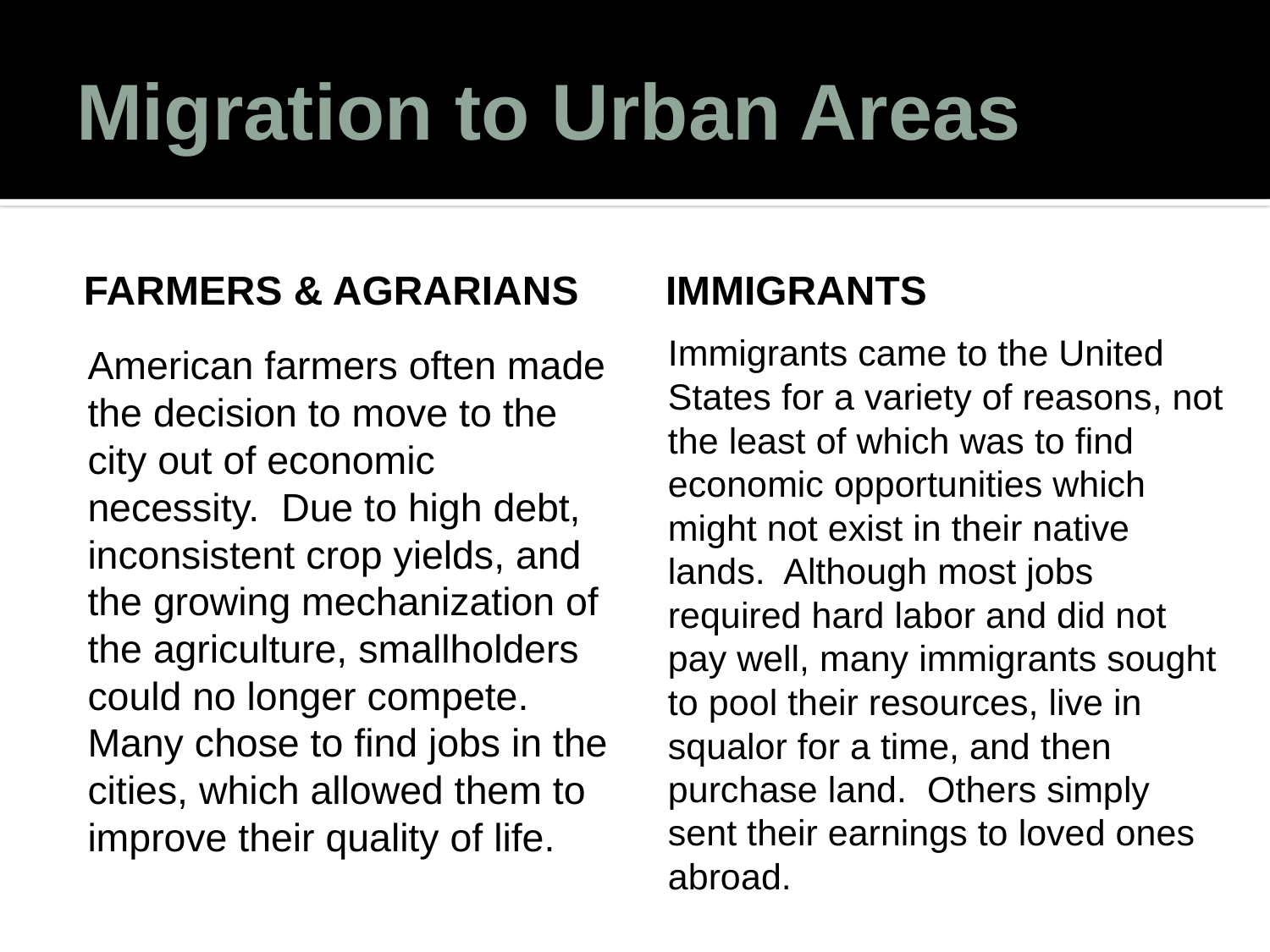

# Migration to Urban Areas
Farmers & agrarians
immigrants
Immigrants came to the United States for a variety of reasons, not the least of which was to find economic opportunities which might not exist in their native lands.  Although most jobs required hard labor and did not pay well, many immigrants sought to pool their resources, live in squalor for a time, and then purchase land.  Others simply sent their earnings to loved ones abroad.
American farmers often made the decision to move to the city out of economic necessity.  Due to high debt, inconsistent crop yields, and the growing mechanization of the agriculture, smallholders could no longer compete.  Many chose to find jobs in the cities, which allowed them to improve their quality of life.